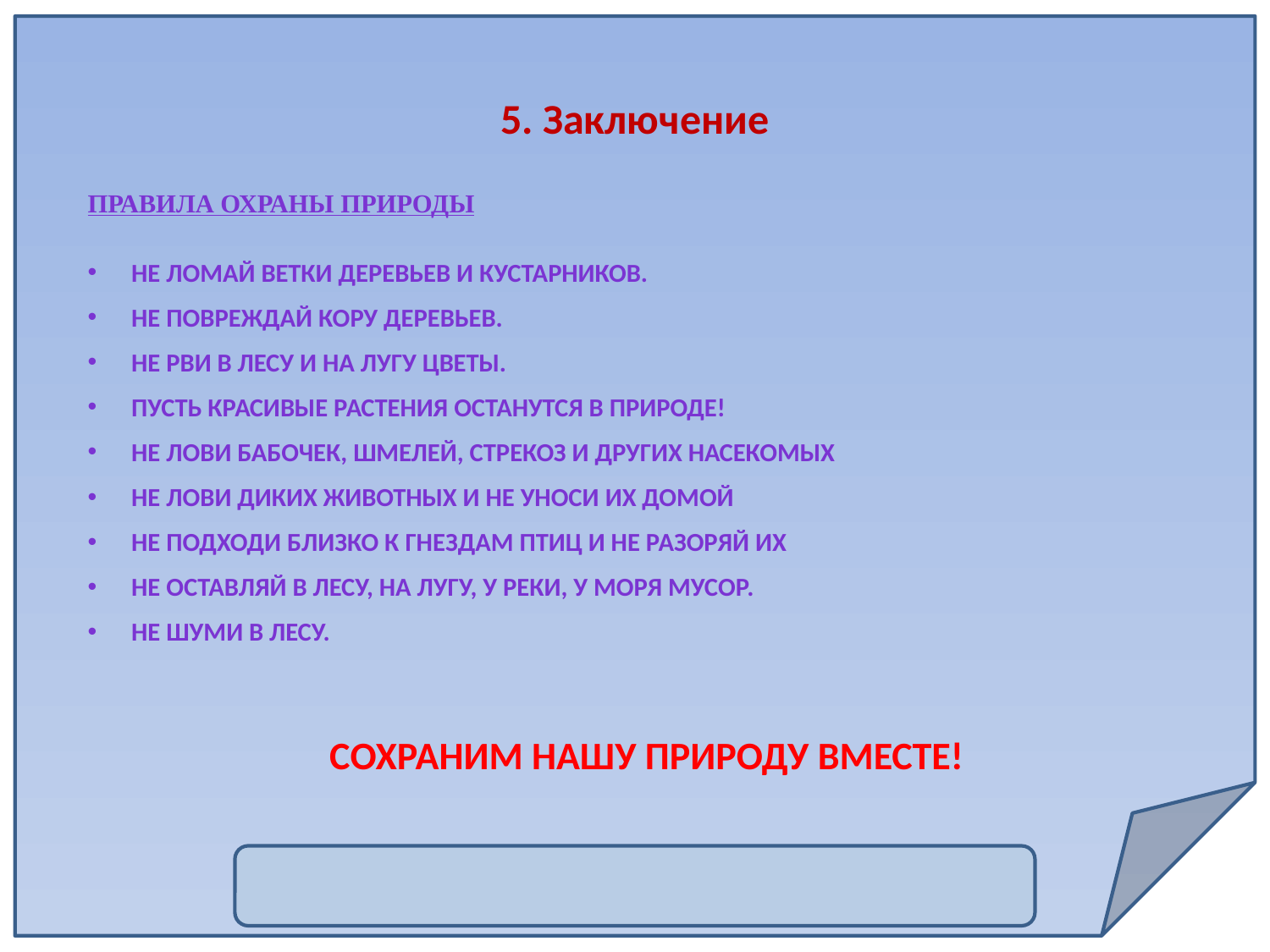

# 5. Заключение
Правила охраны природы

Не ломай ветки деревьев и кустарников.
Не повреждай кору деревьев.
Не рви в лесу и на лугу цветы.
Пусть красивые растения останутся в природе!
Не лови бабочек, шмелей, стрекоз и других насекомых
Не лови диких животных и не уноси их домой
Не подходи близко к гнездам птиц и не разоряй их
Не оставляй в лесу, на лугу, у реки, у моря мусор.
Не шуми в лесу.

Сохраним нашу природу вместе!